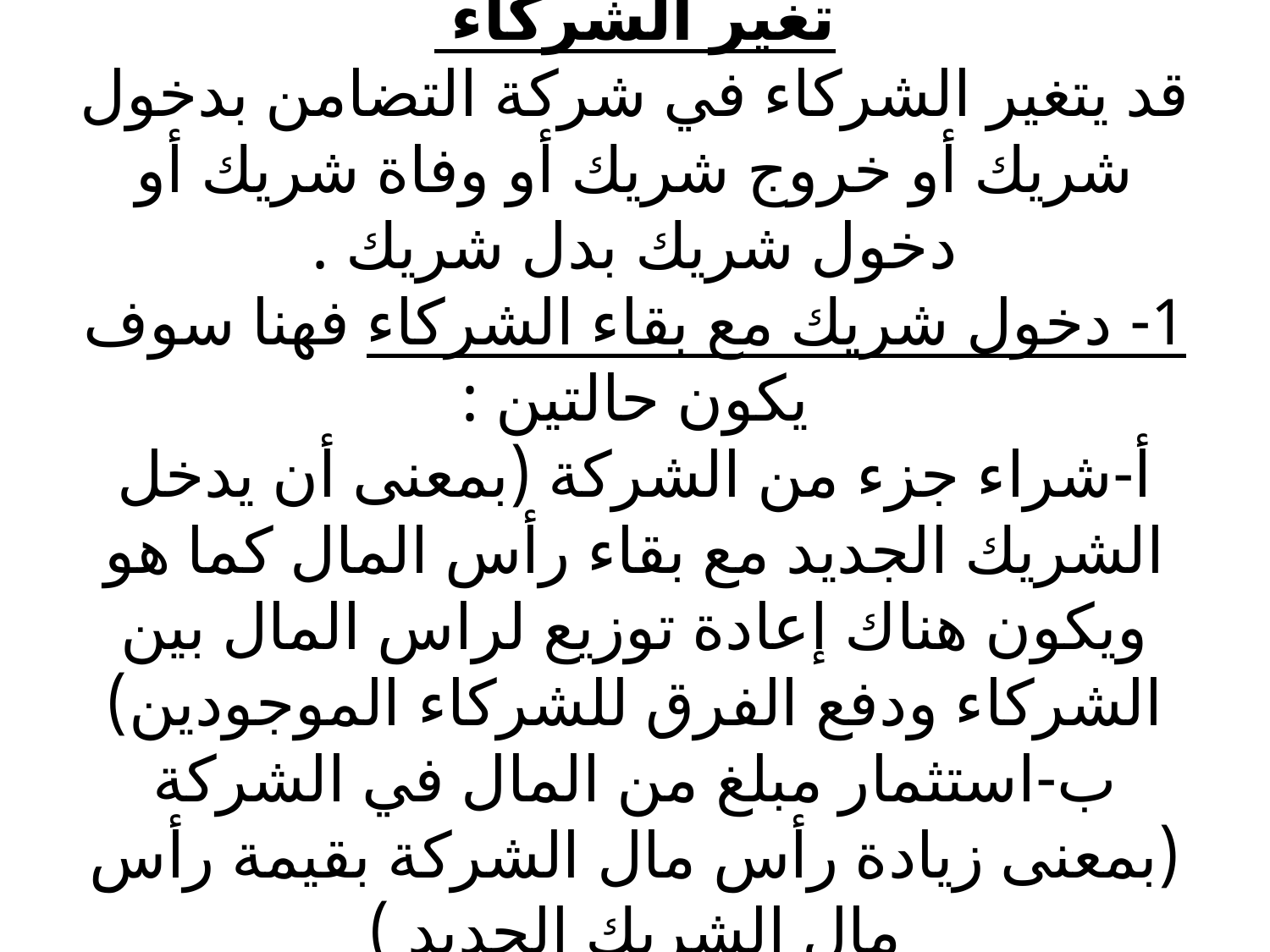

# تغير الشركاء قد يتغير الشركاء في شركة التضامن بدخول شريك أو خروج شريك أو وفاة شريك أو دخول شريك بدل شريك . 1- دخول شريك مع بقاء الشركاء فهنا سوف يكون حالتين : أ-شراء جزء من الشركة (بمعنى أن يدخل الشريك الجديد مع بقاء رأس المال كما هو ويكون هناك إعادة توزيع لراس المال بين الشركاء ودفع الفرق للشركاء الموجودين) ب-استثمار مبلغ من المال في الشركة (بمعنى زيادة رأس مال الشركة بقيمة رأس مال الشريك الجديد )